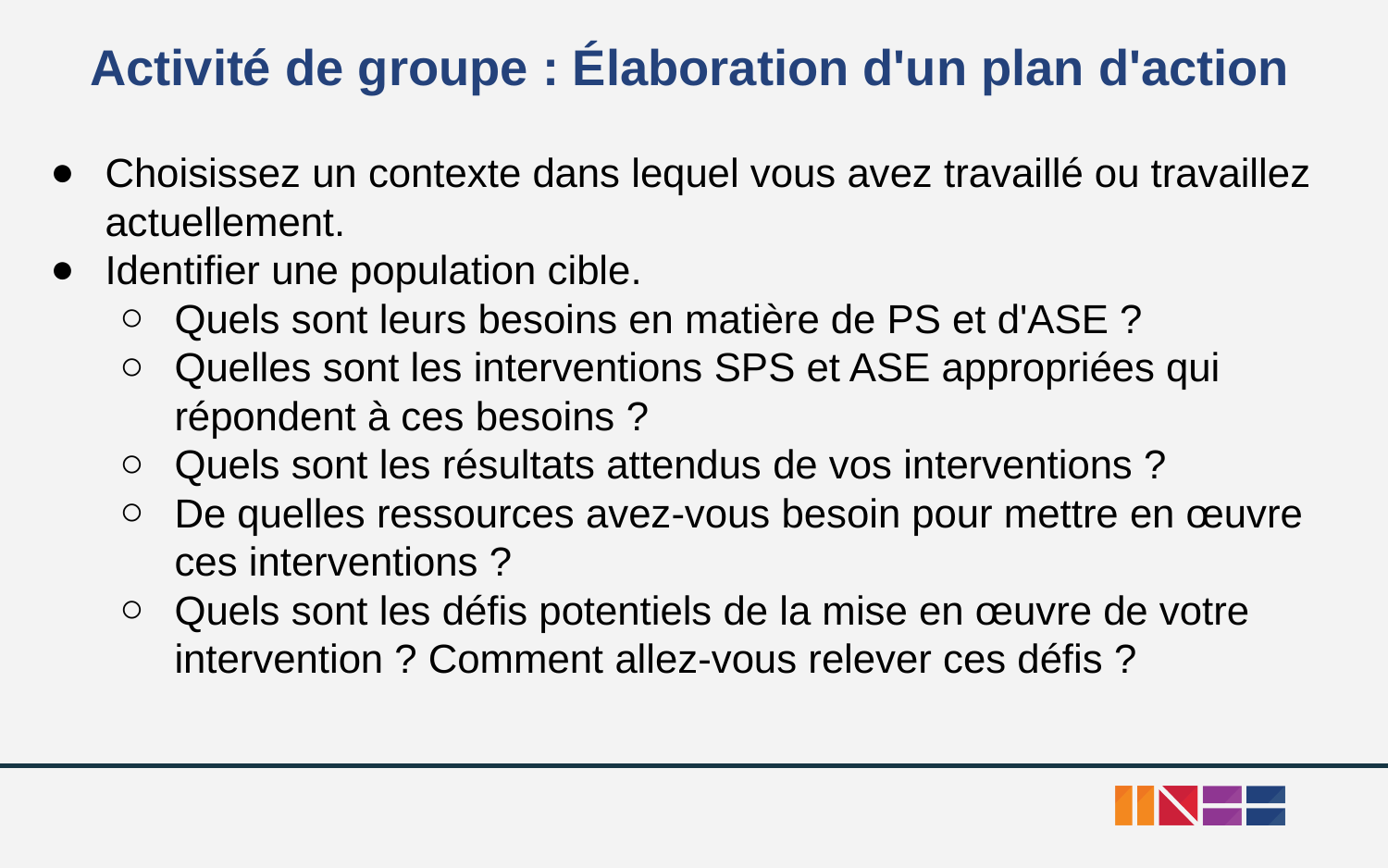

# Activité de groupe : Élaboration d'un plan d'action

Choisissez un contexte dans lequel vous avez travaillé ou travaillez actuellement.
Identifier une population cible.
Quels sont leurs besoins en matière de PS et d'ASE ?
Quelles sont les interventions SPS et ASE appropriées qui répondent à ces besoins ?
Quels sont les résultats attendus de vos interventions ?
De quelles ressources avez-vous besoin pour mettre en œuvre ces interventions ?
Quels sont les défis potentiels de la mise en œuvre de votre intervention ? Comment allez-vous relever ces défis ?